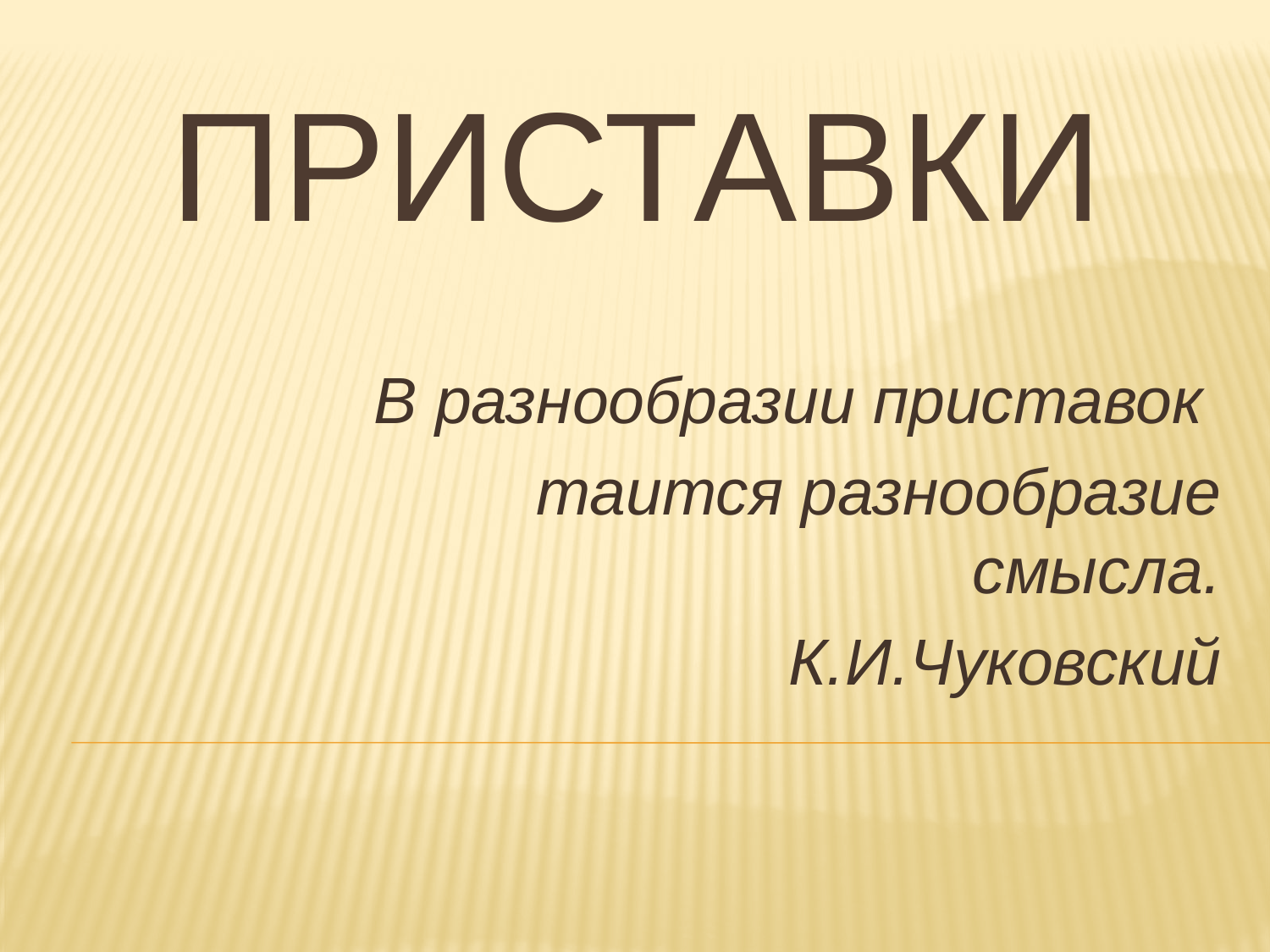

# Приставки
В разнообразии приставок
таится разнообразие смысла.
К.И.Чуковский